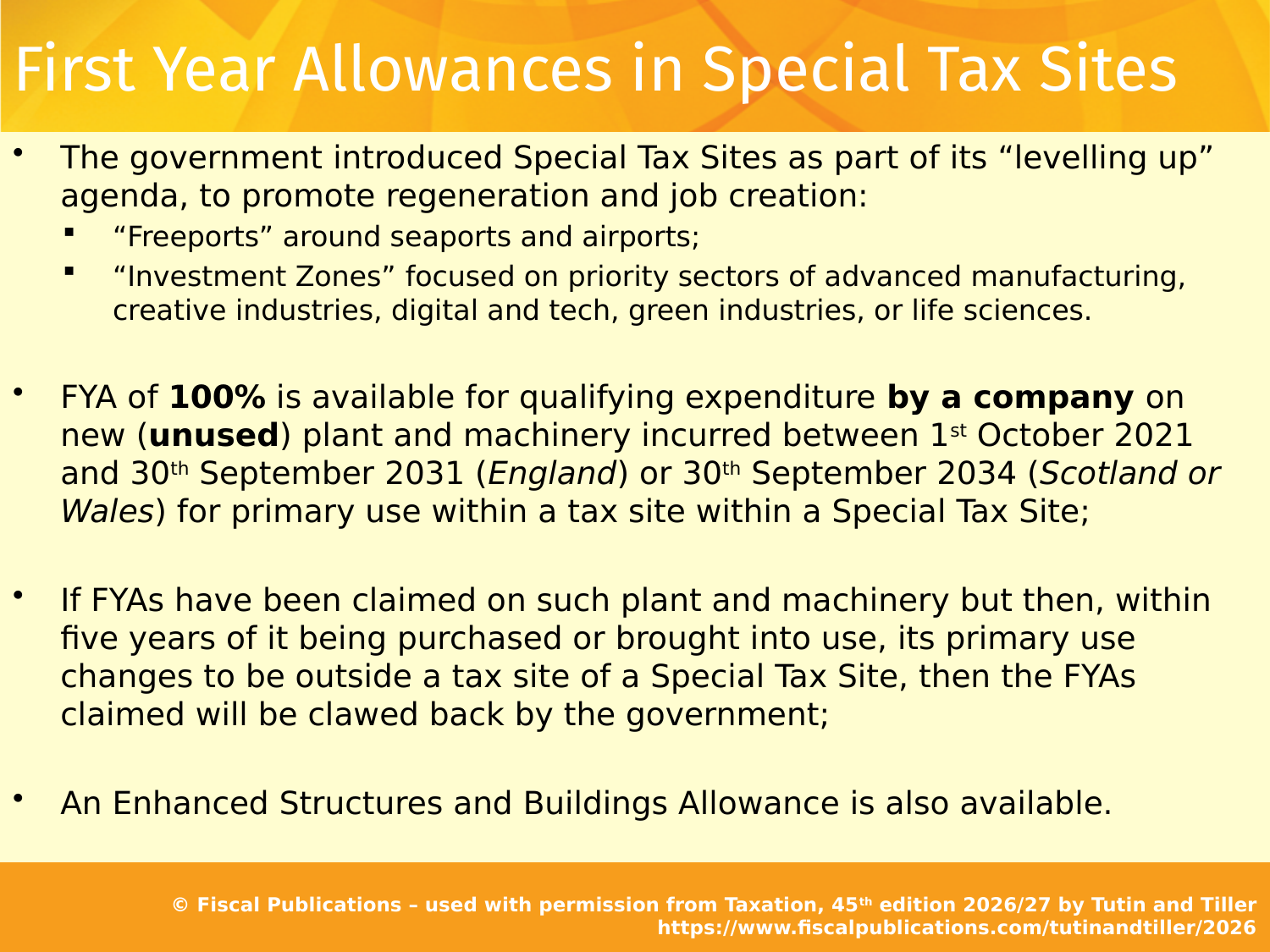

# First Year Allowances in Special Tax Sites
The government introduced Special Tax Sites as part of its “levelling up” agenda, to promote regeneration and job creation:
“Freeports” around seaports and airports;
“Investment Zones” focused on priority sectors of advanced manufacturing, creative industries, digital and tech, green industries, or life sciences.

FYA of 100% is available for qualifying expenditure by a company on new (unused) plant and machinery incurred between 1st October 2021 and 30th September 2031 (England) or 30th September 2034 (Scotland or Wales) for primary use within a tax site within a Special Tax Site;

If FYAs have been claimed on such plant and machinery but then, within five years of it being purchased or brought into use, its primary use changes to be outside a tax site of a Special Tax Site, then the FYAs claimed will be clawed back by the government;

An Enhanced Structures and Buildings Allowance is also available.